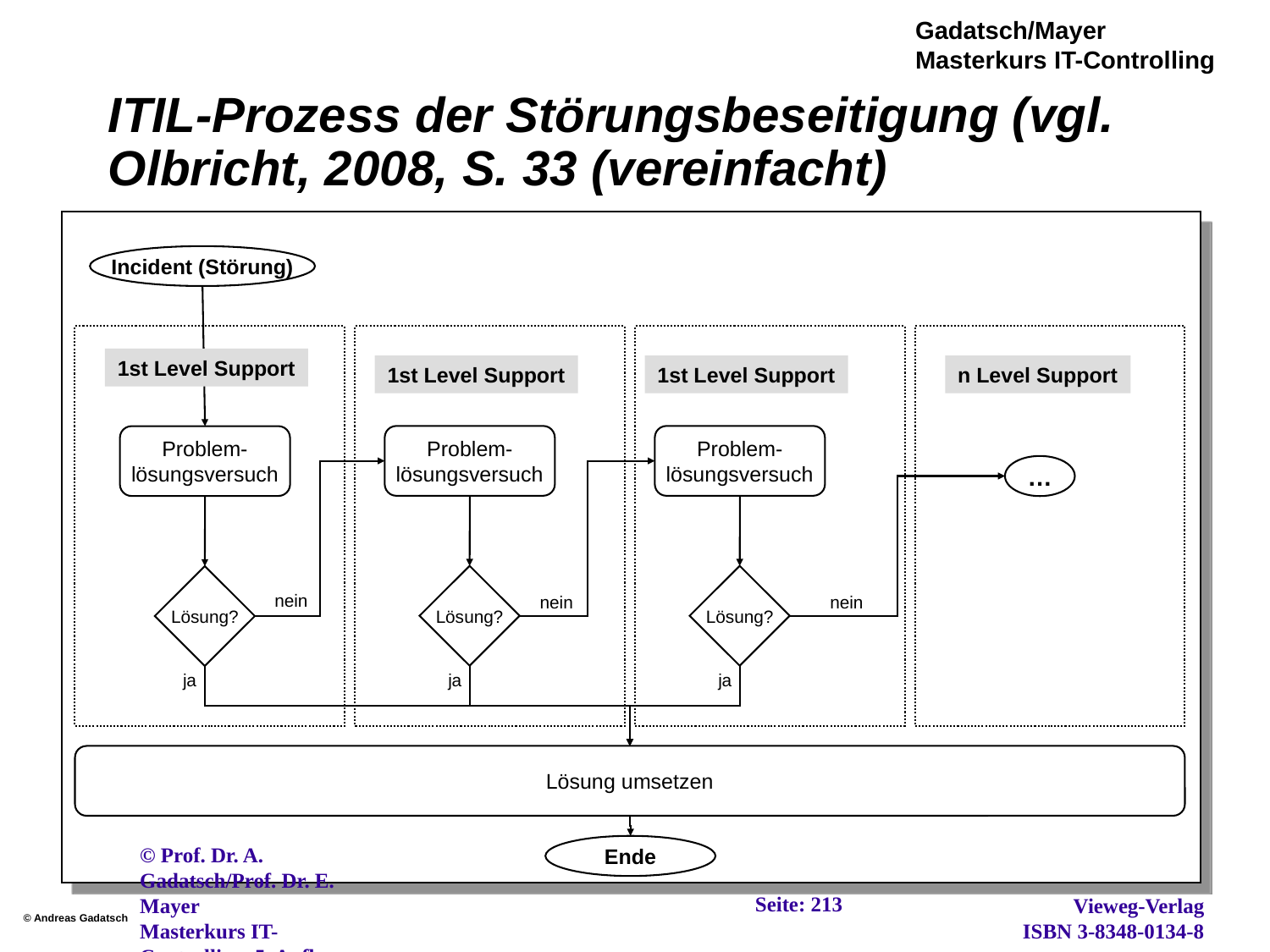

# ITIL-Prozess der Störungsbeseitigung (vgl. Olbricht, 2008, S. 33 (vereinfacht)
Incident (Störung)

1st Level Support
1st Level Support
1st Level Support
n Level Support
Problem-
lösungsversuch
Problem-
lösungsversuch
Problem-
lösungsversuch
…
Lösung?
Lösung?
Lösung?
nein
nein
nein
ja
ja
ja
Lösung umsetzen
Ende

Seite: 213

© Prof. Dr. A. Gadatsch/Prof. Dr. E. Mayer
Masterkurs IT-Controlling, 5. Aufl., Wiesbaden, 2012